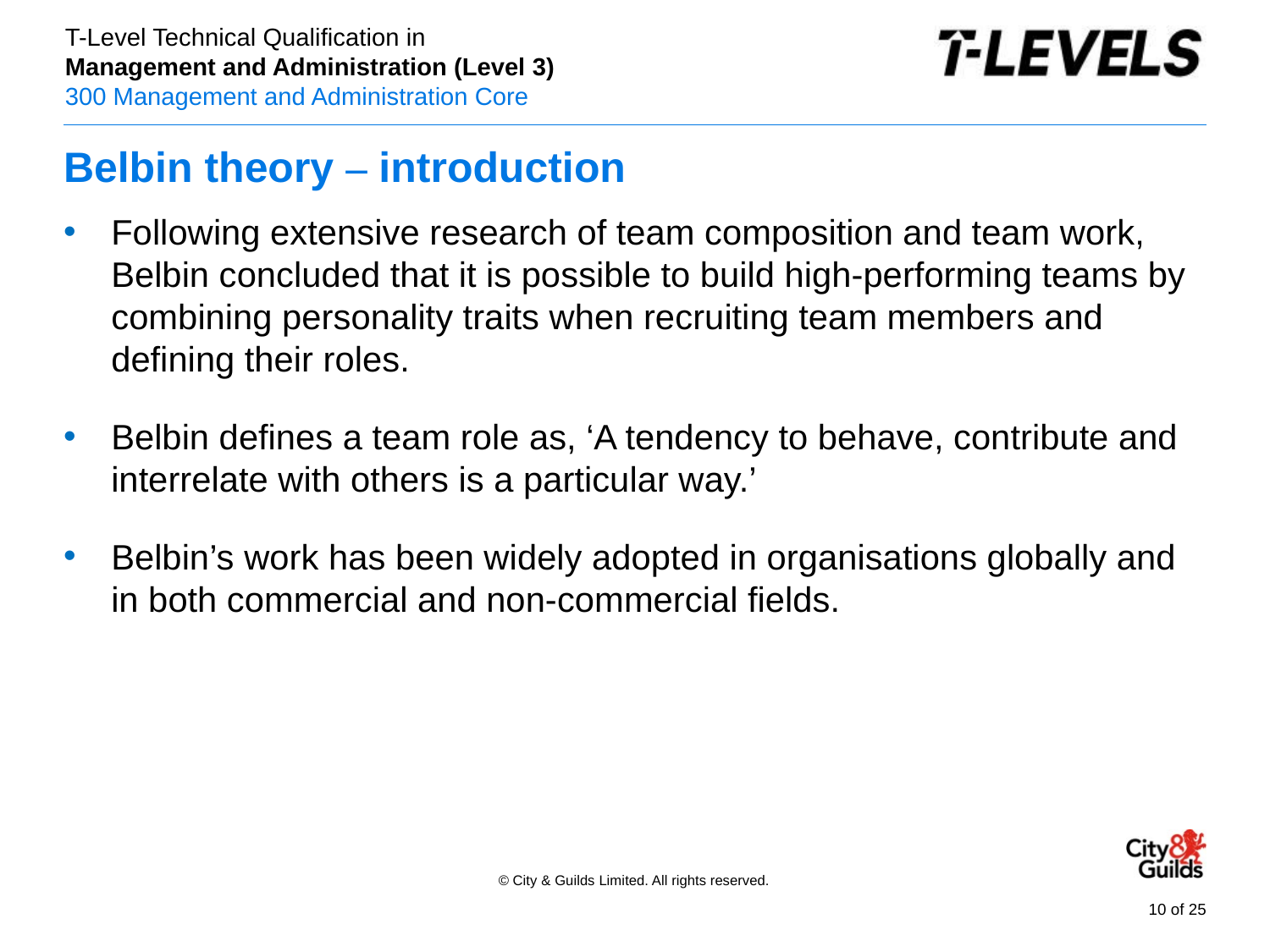

# Belbin theory – introduction
Following extensive research of team composition and team work, Belbin concluded that it is possible to build high-performing teams by combining personality traits when recruiting team members and defining their roles.
Belbin defines a team role as, ‘A tendency to behave, contribute and interrelate with others is a particular way.’
Belbin’s work has been widely adopted in organisations globally and in both commercial and non-commercial fields.